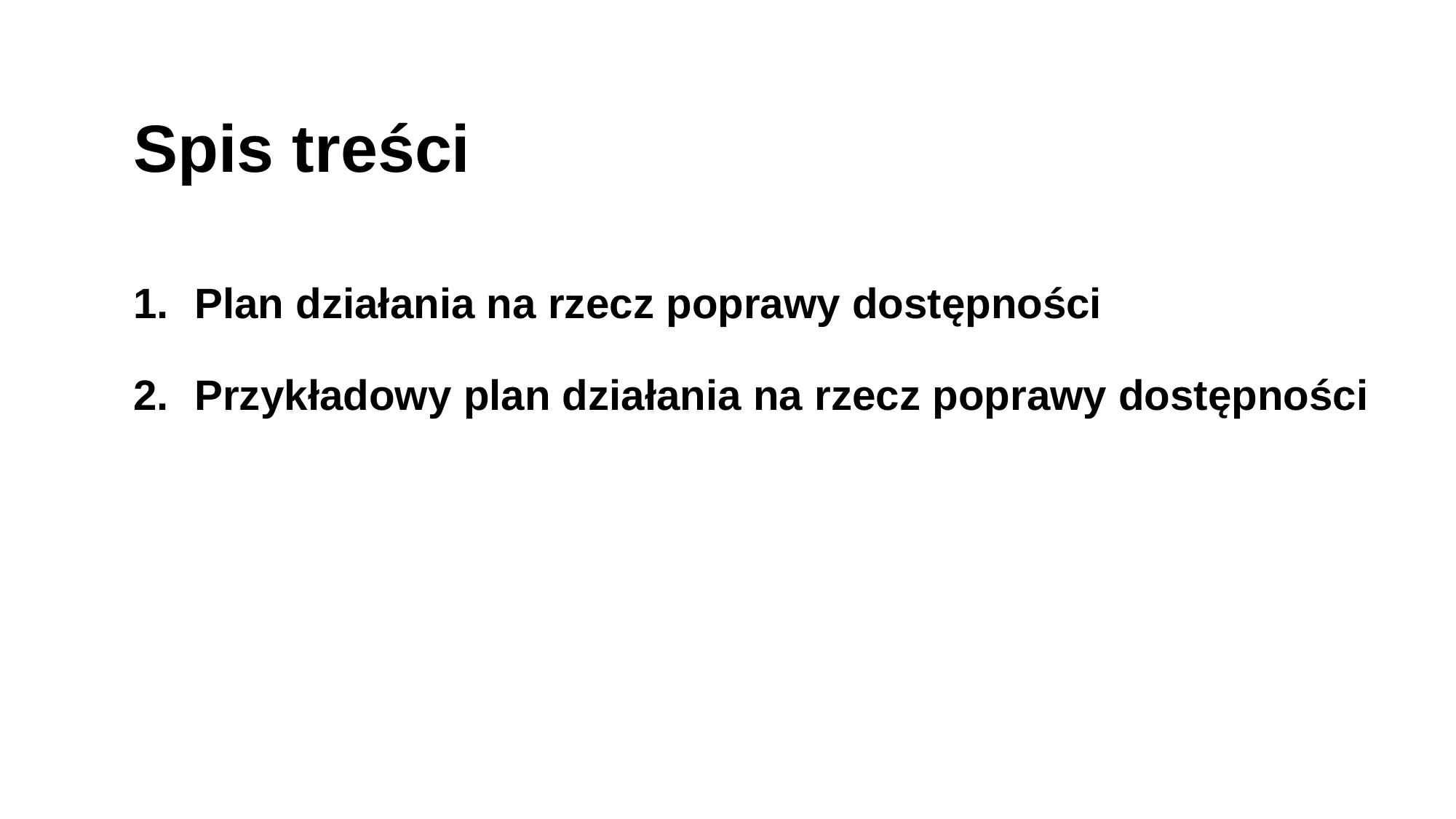

Spis treści
Plan działania na rzecz poprawy dostępności
Przykładowy plan działania na rzecz poprawy dostępności